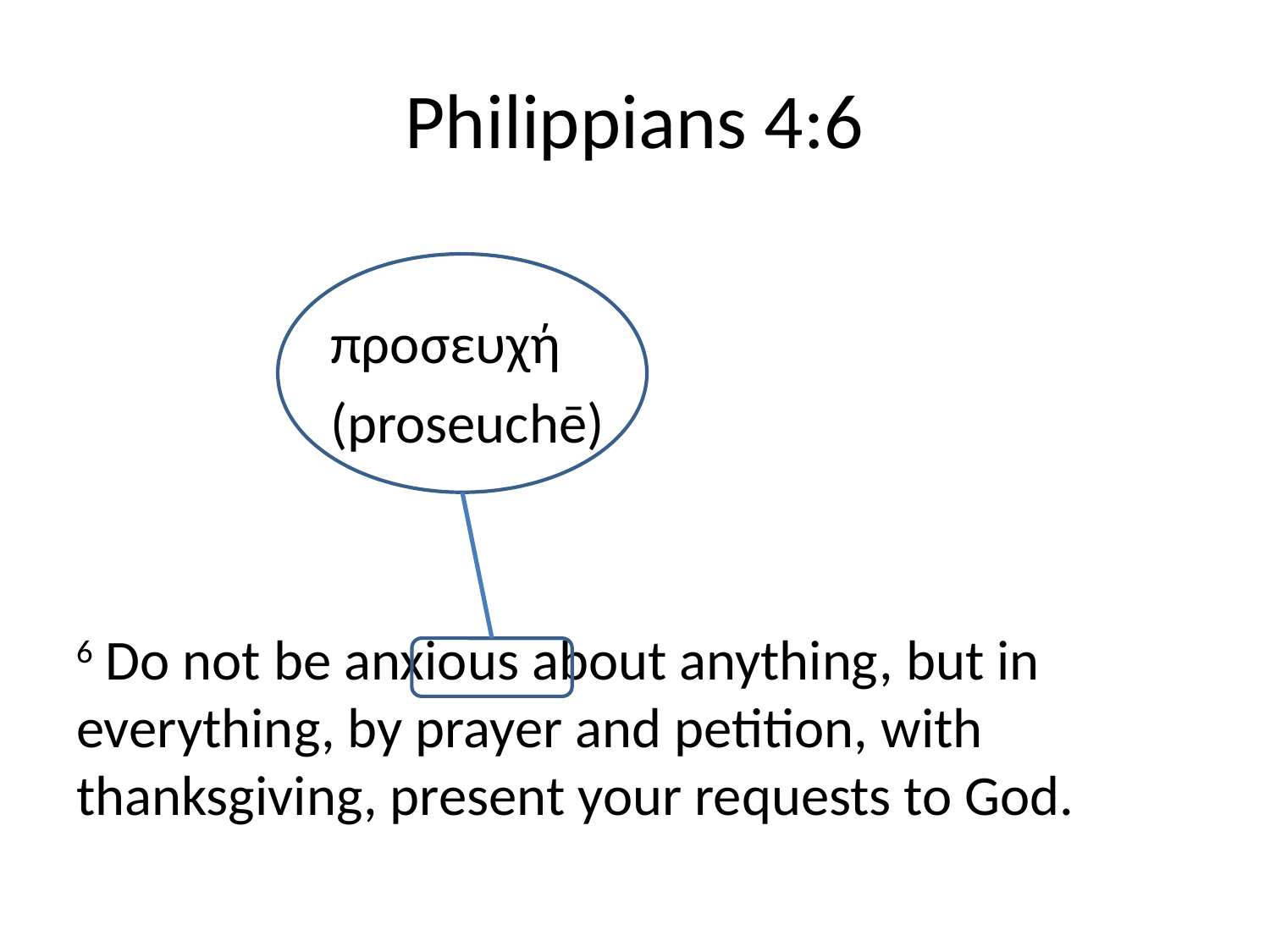

# Philippians 4:6

		προσευχή
		(proseuchē)

6 Do not be anxious about anything, but in everything, by prayer and petition, with thanksgiving, present your requests to God.